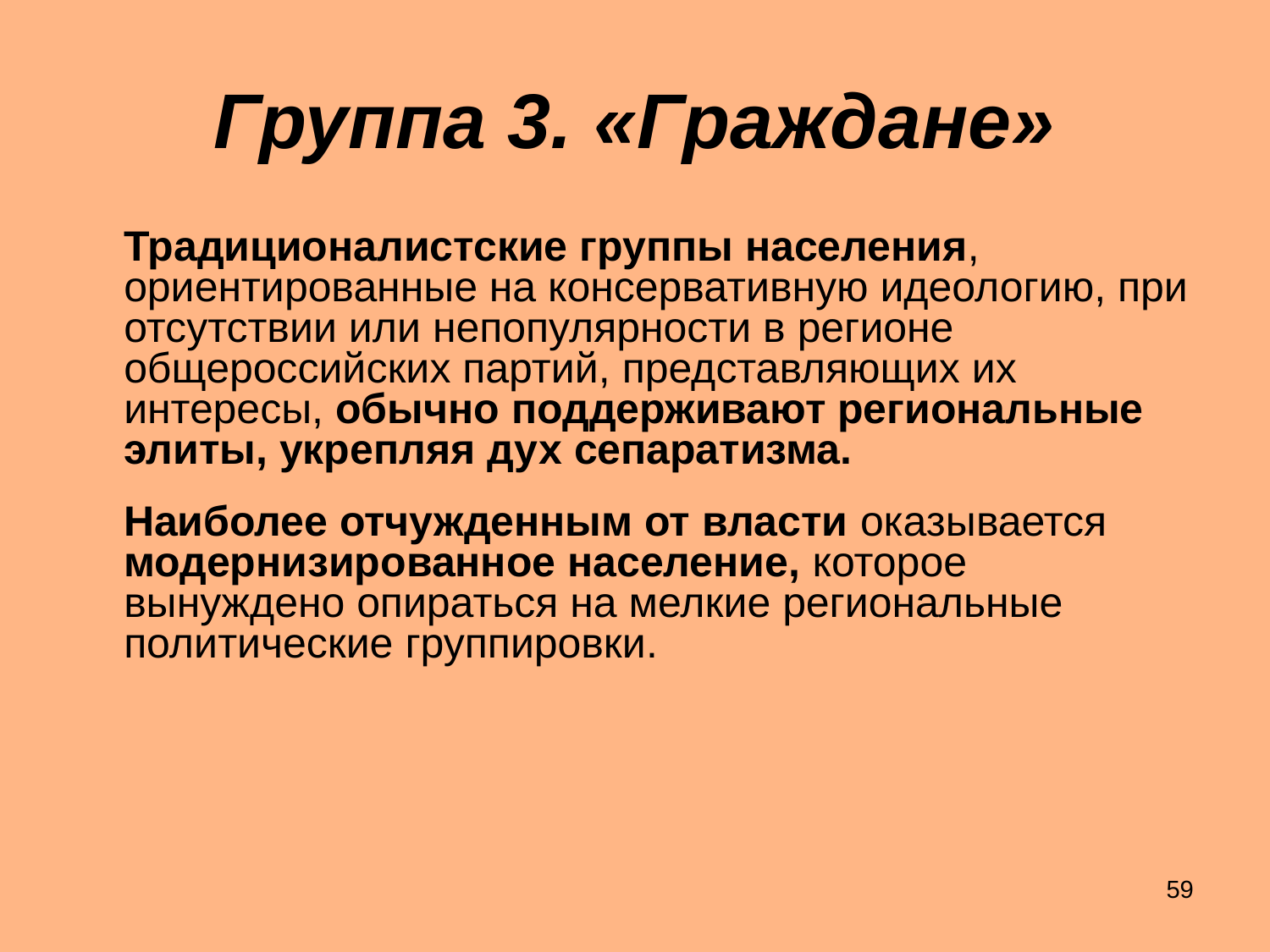

# Группа 3. «Граждане»
    Традиционалистские группы населения, ориентированные на консервативную идеологию, при отсутствии или непопулярности в регионе общероссийских партий, представляющих их интересы, обычно поддерживают региональные элиты, укрепляя дух сепаратизма.
    Наиболее отчужденным от власти оказывается модернизированное население, которое вынуждено опираться на мелкие региональные политические группировки.
59